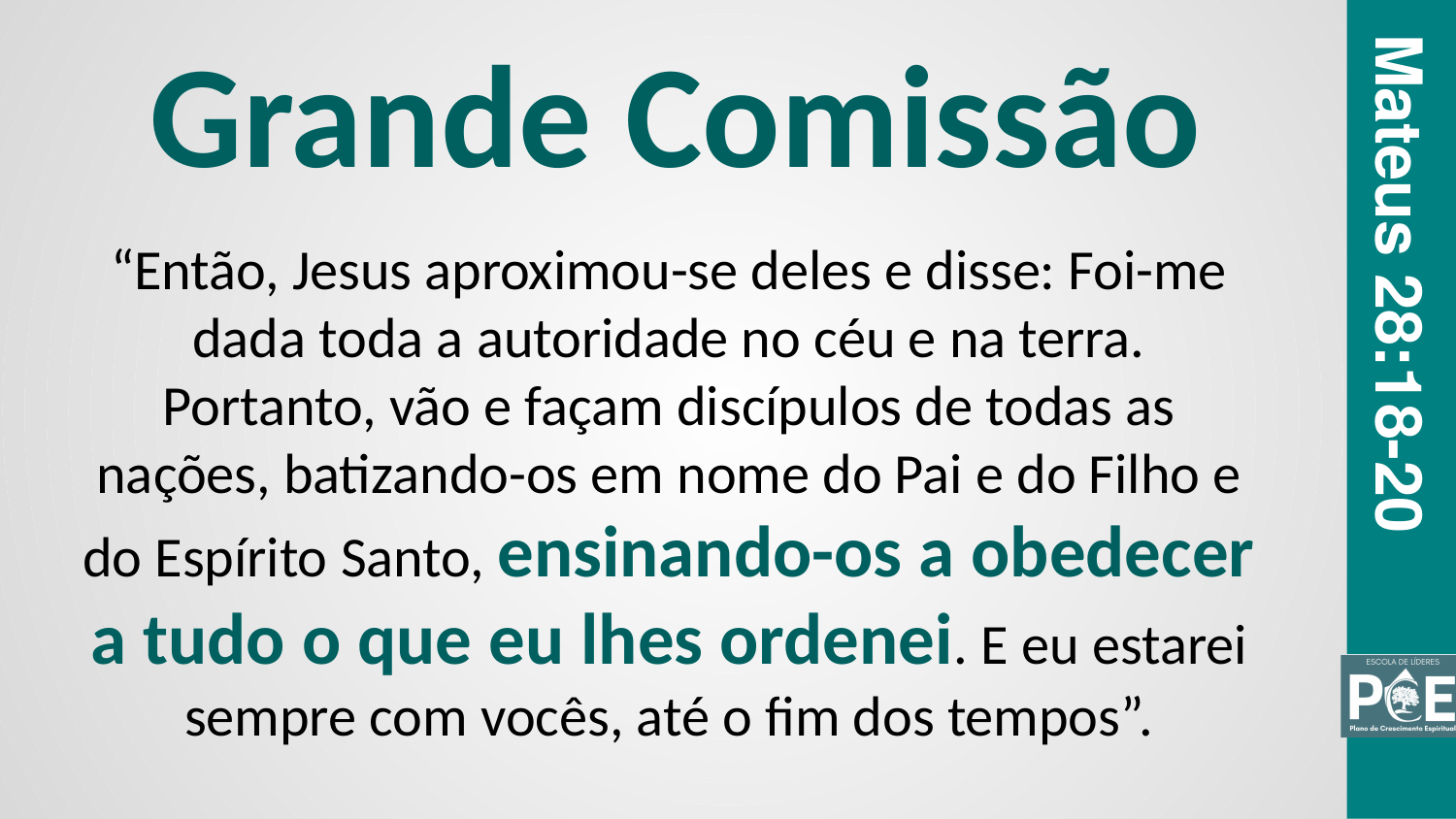

Grande Comissão
“Então, Jesus aproximou-se deles e disse: Foi-me dada toda a autoridade no céu e na terra. Portanto, vão e façam discípulos de todas as nações, batizando-os em nome do Pai e do Filho e do Espírito Santo, ensinando-os a obedecer a tudo o que eu lhes ordenei. E eu estarei sempre com vocês, até o fim dos tempos”.
Mateus 28:18-20